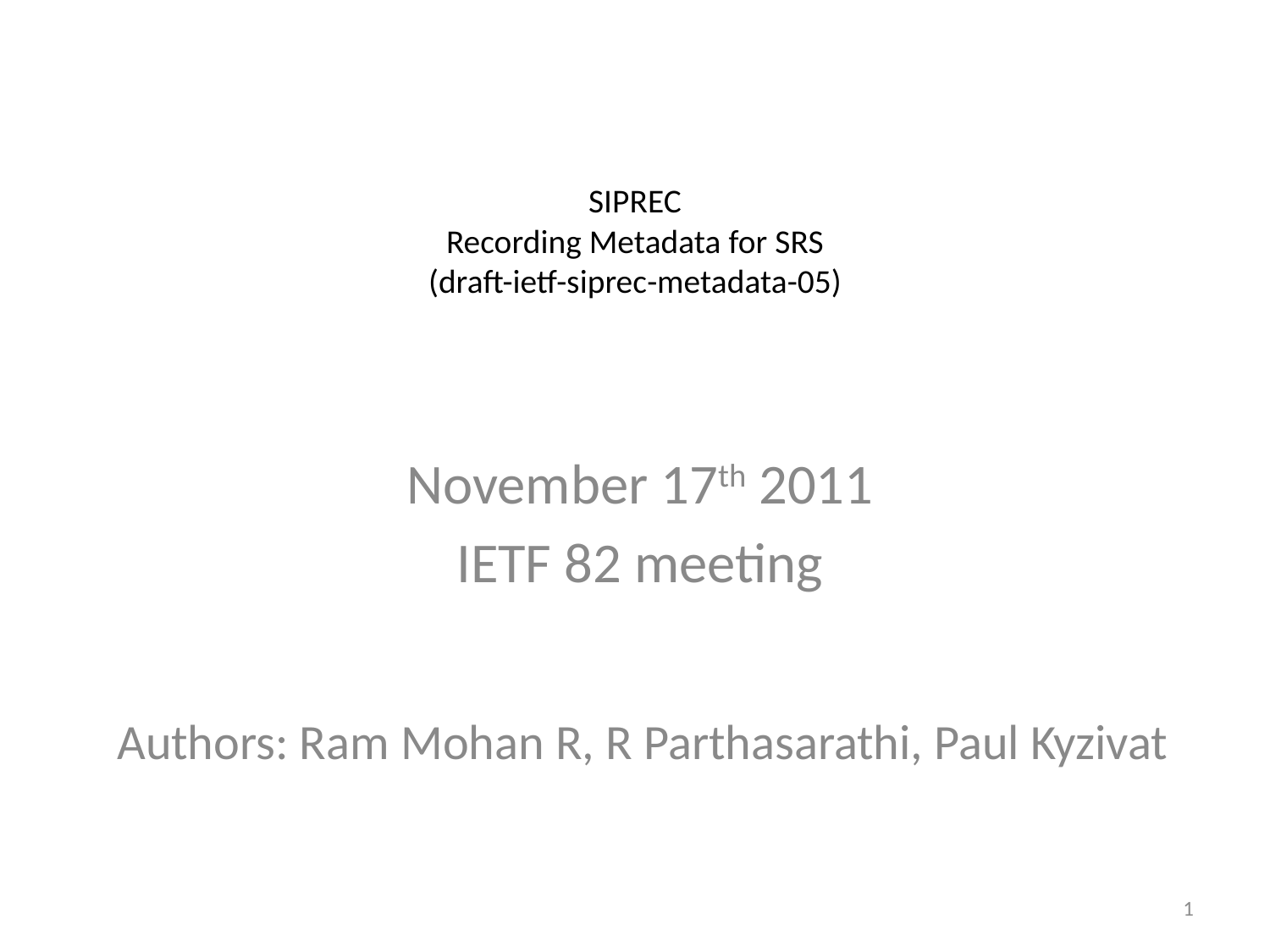

# SIPREC Recording Metadata for SRS (draft-ietf-siprec-metadata-05)
November 17th 2011
IETF 82 meeting

Authors: Ram Mohan R, R Parthasarathi, Paul Kyzivat

1